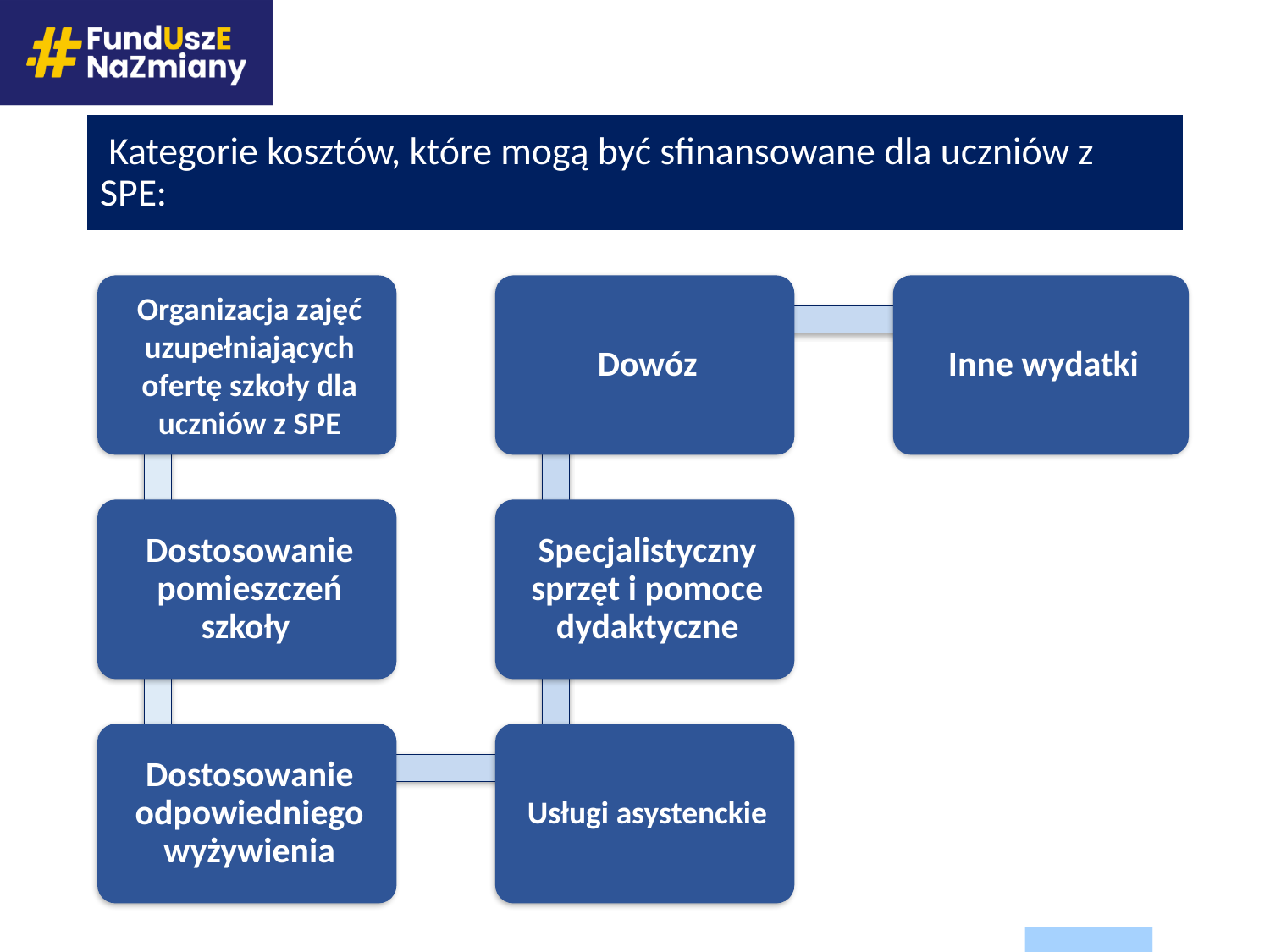

# Kategorie kosztów, które mogą być sfinansowane dla uczniów z SPE:
Organizacja zajęć uzupełniających ofertę szkoły dla uczniów z SPE
Dostosowanie pomieszczeń szkoły
Dostosowanie odpowiedniego wyżywienia
Usługi asystenckie
Specjalistyczny sprzęt i pomoce dydaktyczne
Dowóz
Inne wydatki